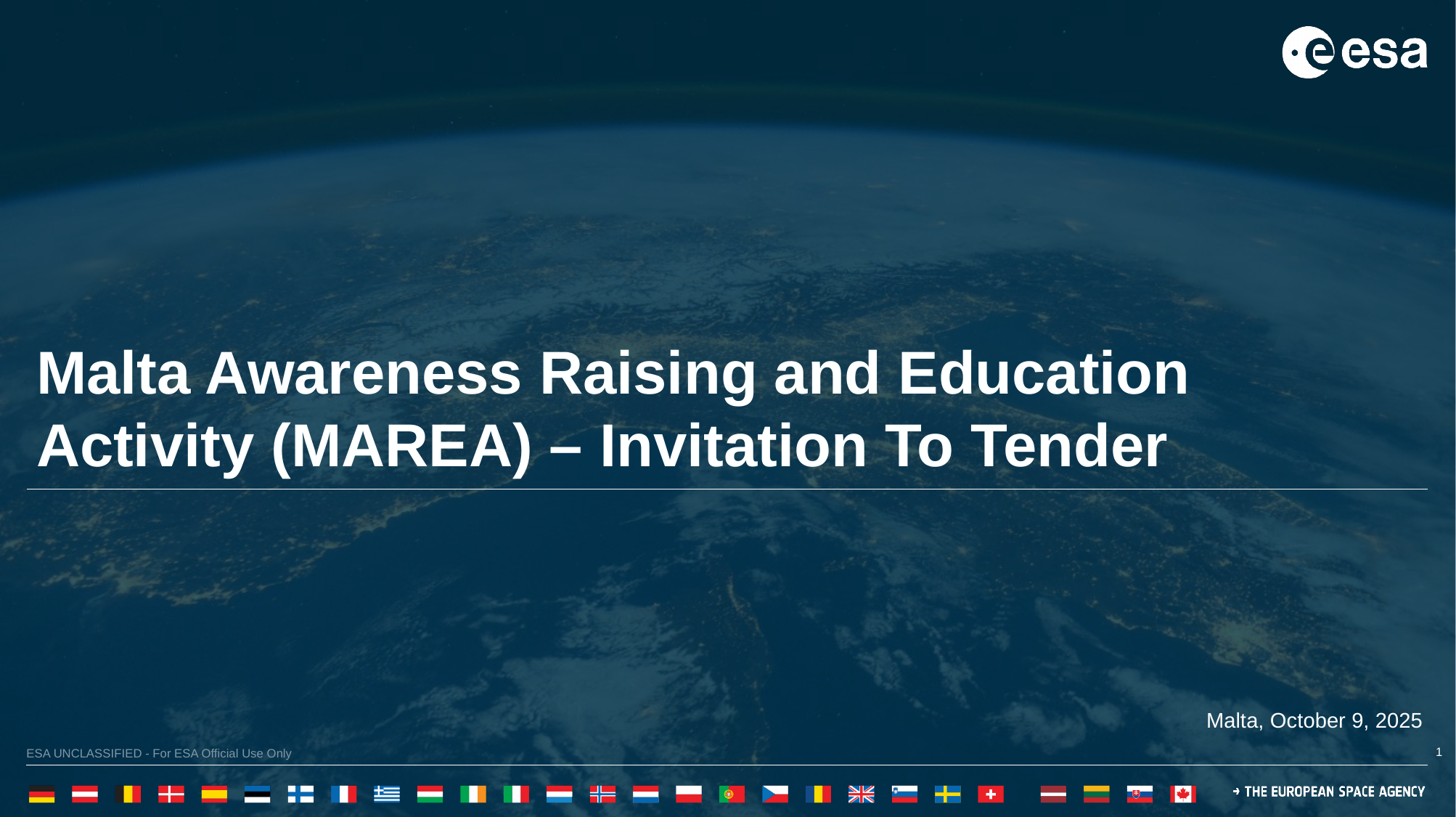

Malta Awareness Raising and Education Activity (MAREA) – Invitation To Tender

Malta, October 9, 2025